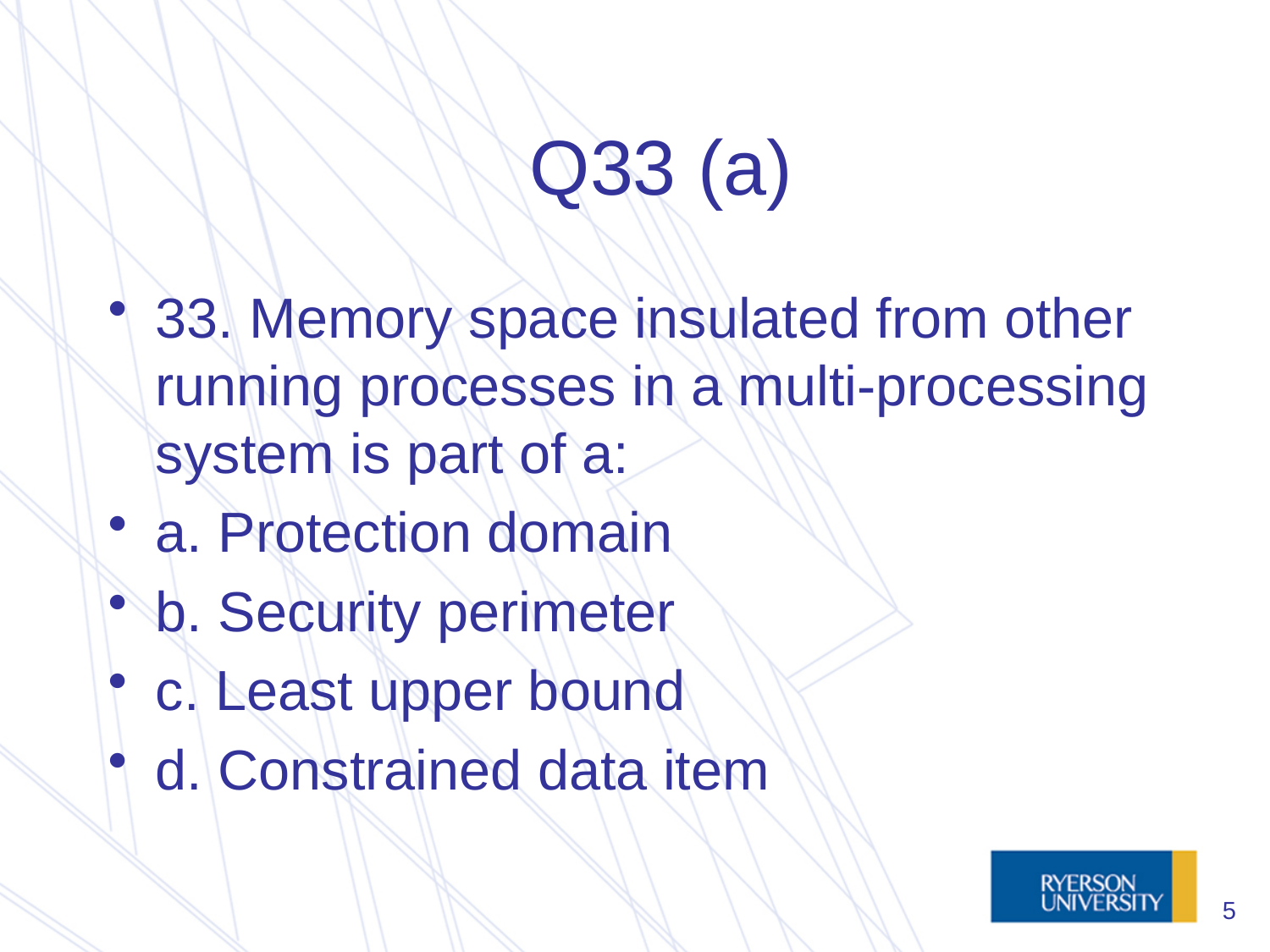

# Q33 (a)
33. Memory space insulated from other running processes in a multi-processing system is part of a:
a. Protection domain
b. Security perimeter
c. Least upper bound
d. Constrained data item
5